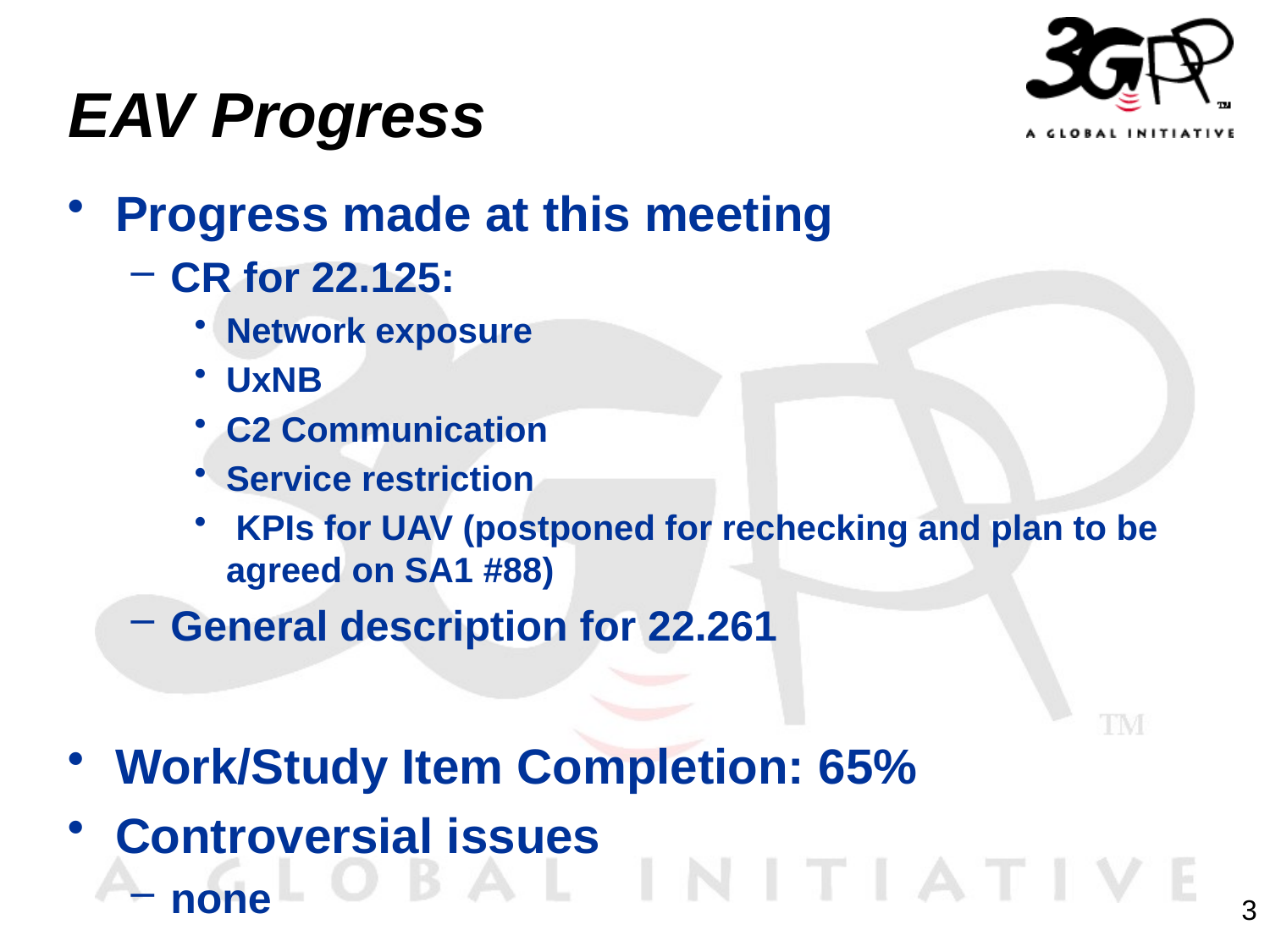

# EAV Progress
Progress made at this meeting
CR for 22.125:
Network exposure
UxNB
C2 Communication
Service restriction
 KPIs for UAV (postponed for rechecking and plan to be agreed on SA1 #88)
General description for 22.261

Work/Study Item Completion: 65%
Controversial issues
none

3